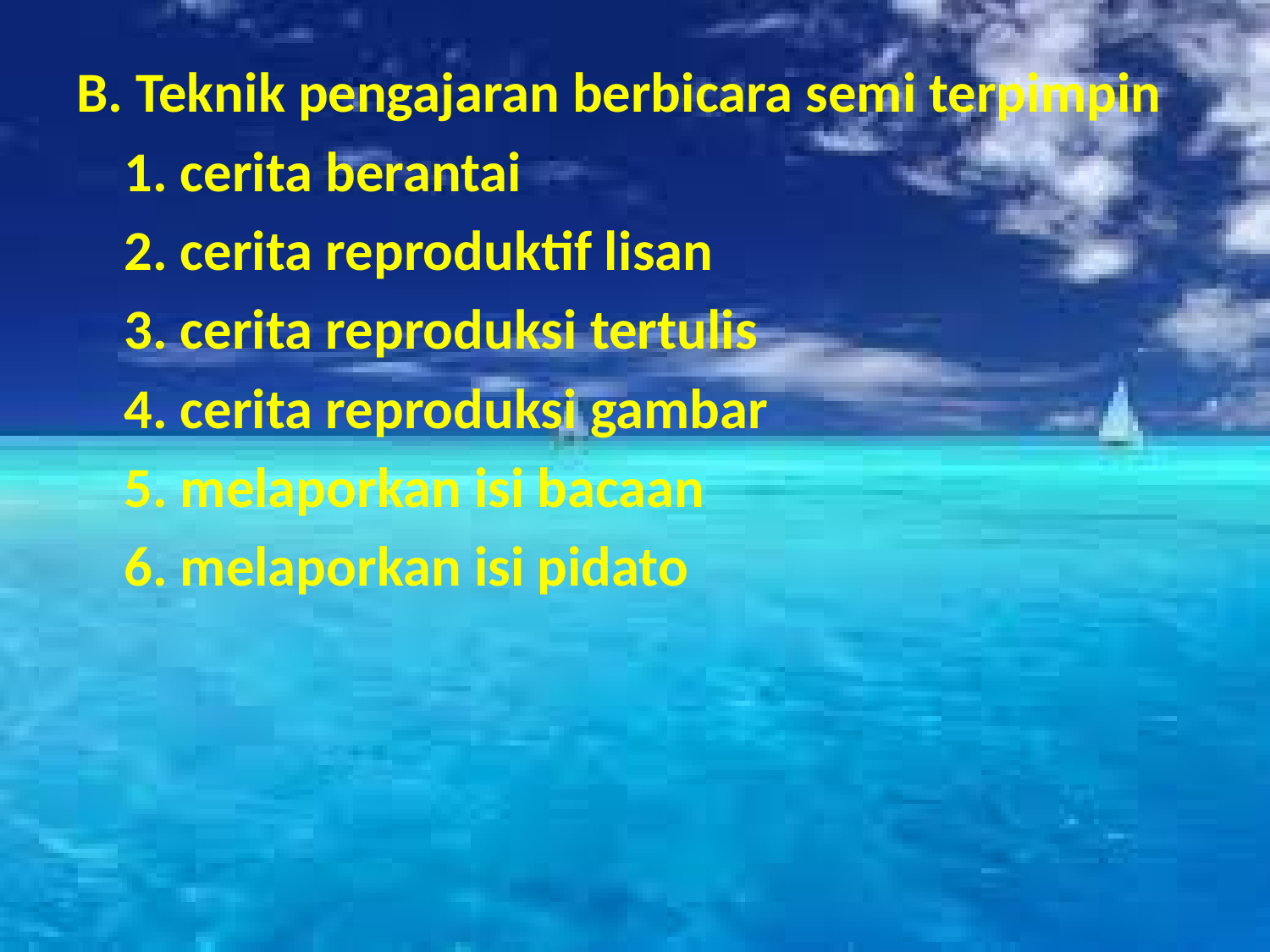

B. Teknik pengajaran berbicara semi terpimpin
	1. cerita berantai
	2. cerita reproduktif lisan
	3. cerita reproduksi tertulis
	4. cerita reproduksi gambar
	5. melaporkan isi bacaan
	6. melaporkan isi pidato